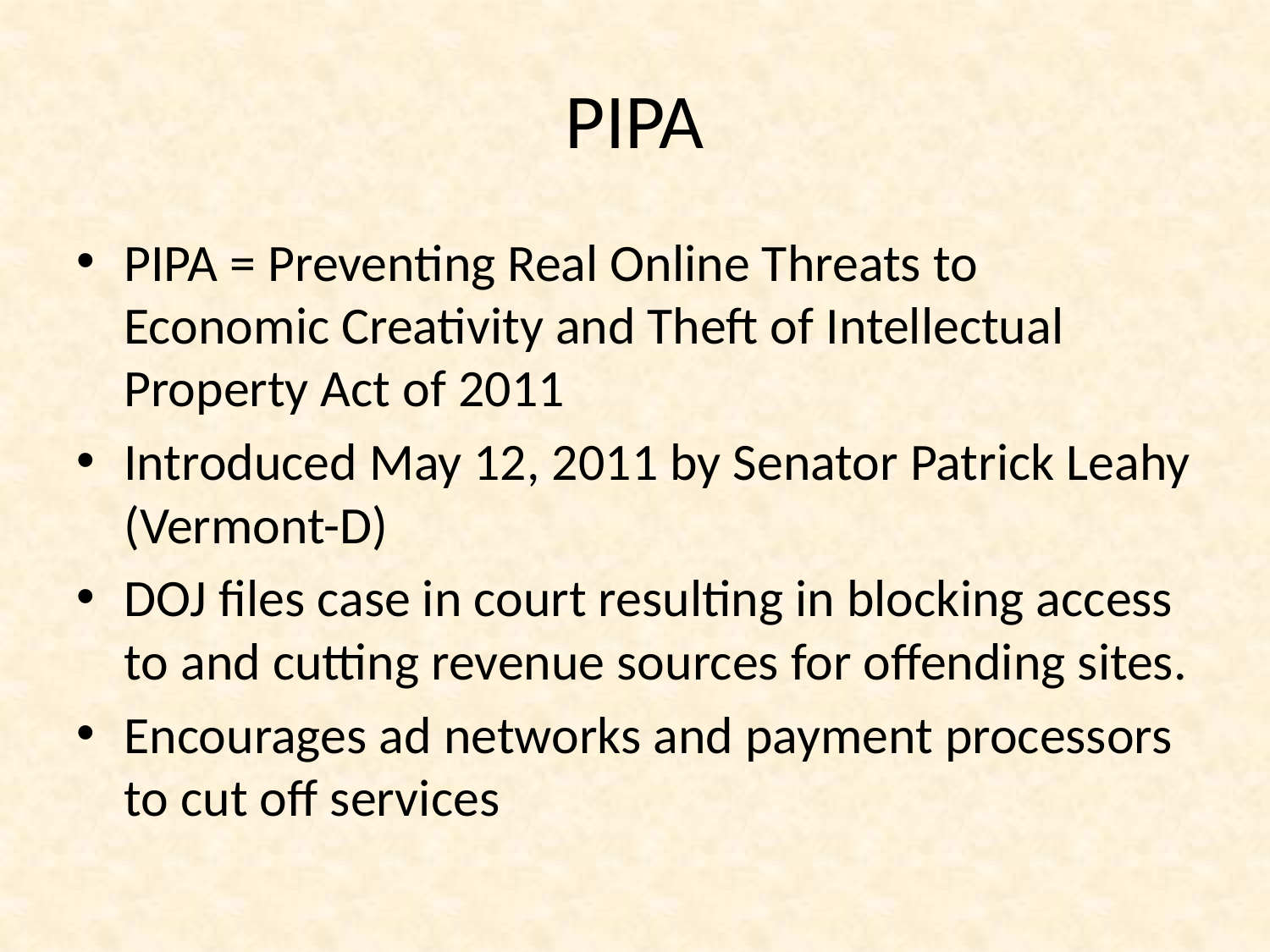

# PIPA
PIPA = Preventing Real Online Threats to Economic Creativity and Theft of Intellectual Property Act of 2011
Introduced May 12, 2011 by Senator Patrick Leahy (Vermont-D)
DOJ files case in court resulting in blocking access to and cutting revenue sources for offending sites.
Encourages ad networks and payment processors to cut off services